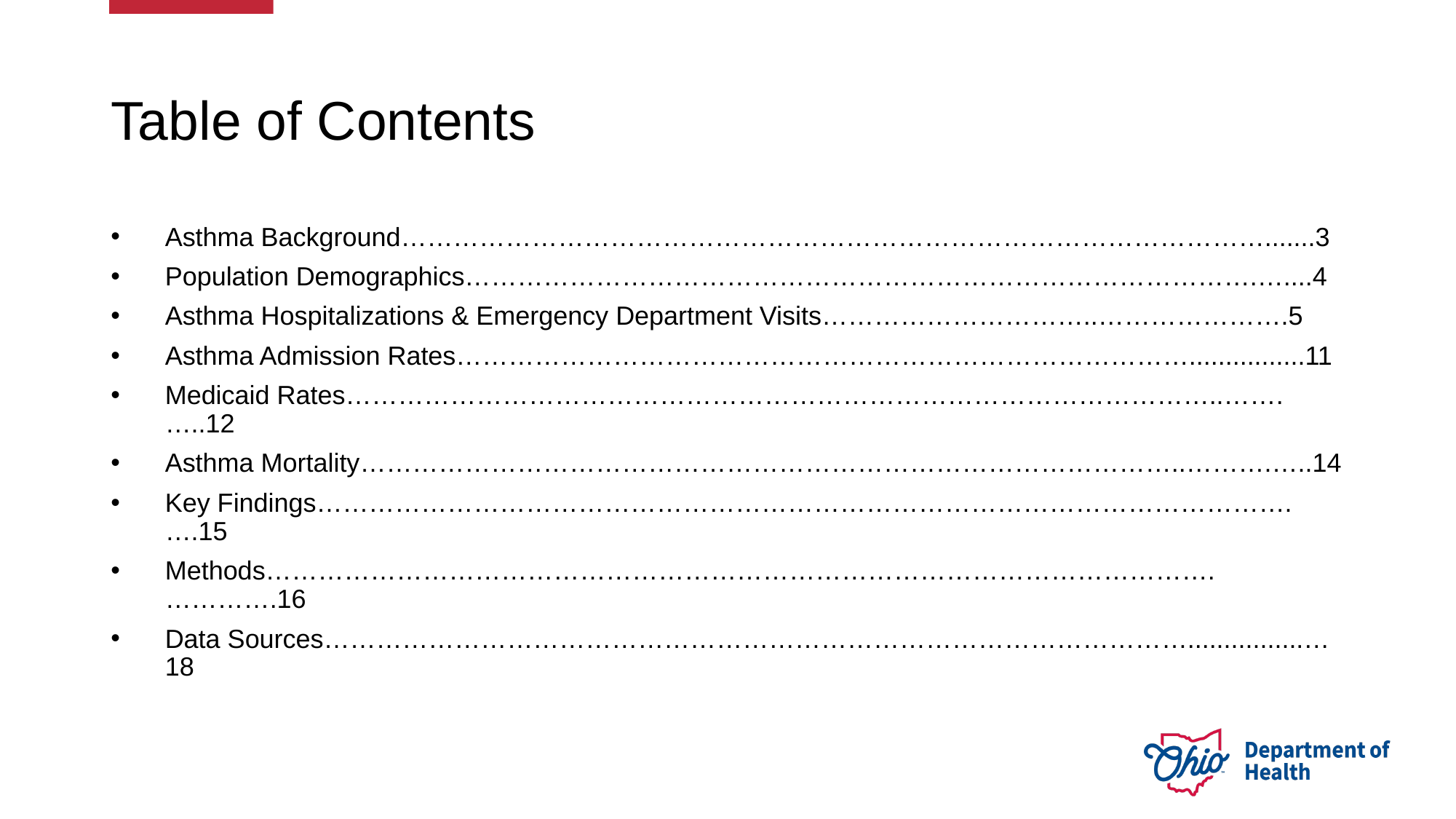

# Table of Contents
Asthma Background……………………………………………………………………………………….......3
Population Demographics……………………………………………………………………………….…....4
Asthma Hospitalizations & Emergency Department Visits…………………………..………………….5
Asthma Admission Rates…………………………………………………………………………................11
Medicaid Rates………………………………………………………………………………………..…….…..12
Asthma Mortality…………………………………………………………………………………..……….…..14
Key Findings………………………………………………………………………………………………….….15
Methods……………………………………………………………………………………………….………….16
Data Sources………………………………………………………………………………………................…18